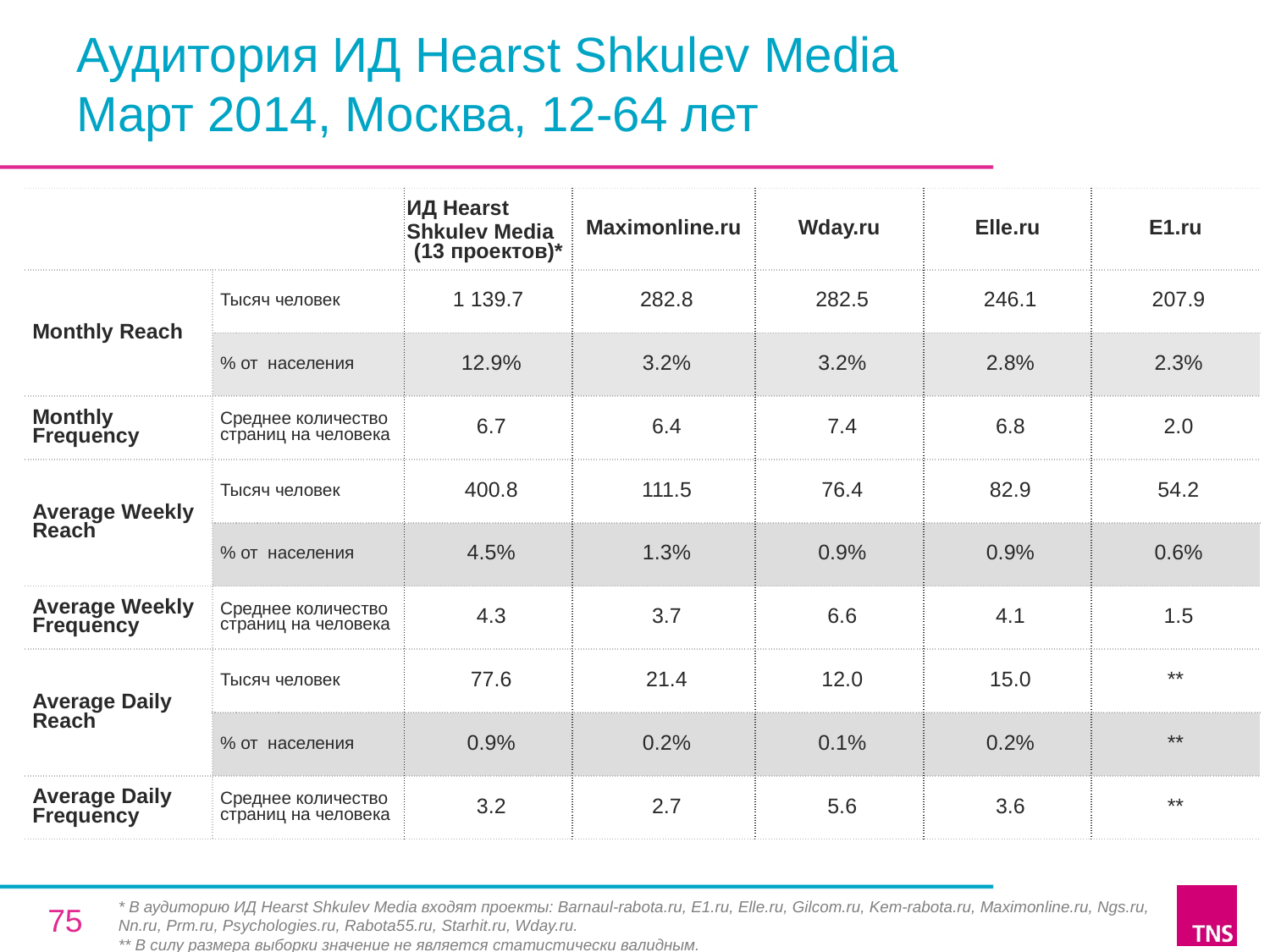

# Аудитория ИД Hearst Shkulev Media Март 2014, Москва, 12-64 лет
|  |  | ИД Hearst Shkulev Media (13 проектов)\* | Maximonline.ru | Wday.ru | Elle.ru | E1.ru |
| --- | --- | --- | --- | --- | --- | --- |
| Monthly Reach | Тысяч человек | 1 139.7 | 282.8 | 282.5 | 246.1 | 207.9 |
|  | % от населения | 12.9% | 3.2% | 3.2% | 2.8% | 2.3% |
| Monthly Frequency | Среднее количество страниц на человека | 6.7 | 6.4 | 7.4 | 6.8 | 2.0 |
| Average Weekly Reach | Тысяч человек | 400.8 | 111.5 | 76.4 | 82.9 | 54.2 |
|  | % от населения | 4.5% | 1.3% | 0.9% | 0.9% | 0.6% |
| Average Weekly Frequency | Среднее количество страниц на человека | 4.3 | 3.7 | 6.6 | 4.1 | 1.5 |
| Average Daily Reach | Тысяч человек | 77.6 | 21.4 | 12.0 | 15.0 | \*\* |
|  | % от населения | 0.9% | 0.2% | 0.1% | 0.2% | \*\* |
| Average Daily Frequency | Среднее количество страниц на человека | 3.2 | 2.7 | 5.6 | 3.6 | \*\* |
* В аудиторию ИД Hearst Shkulev Media входят проекты: Barnaul-rabota.ru, E1.ru, Elle.ru, Gilcom.ru, Kem-rabota.ru, Maximonline.ru, Ngs.ru, Nn.ru, Prm.ru, Psychologies.ru, Rabota55.ru, Starhit.ru, Wday.ru.
** В силу размера выборки значение не является статистически валидным.
75